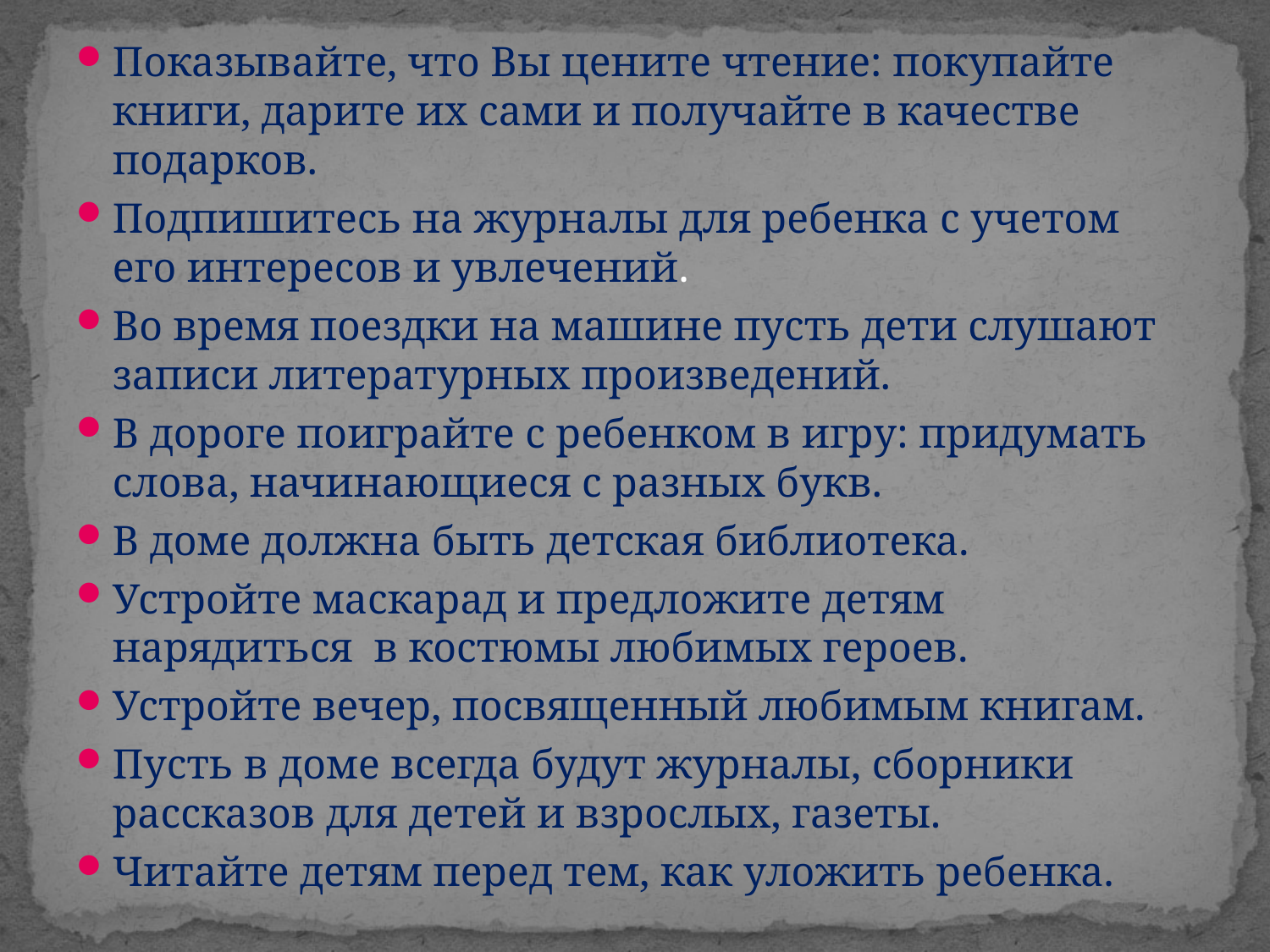

Показывайте, что Вы цените чтение: покупайте книги, дарите их сами и получайте в качестве подарков.
Подпишитесь на журналы для ребенка с учетом его интересов и увлечений.
Во время поездки на машине пусть дети слушают записи литературных произведений.
В дороге поиграйте с ребенком в игру: придумать слова, начинающиеся с разных букв.
В доме должна быть детская библиотека.
Устройте маскарад и предложите детям нарядиться  в костюмы любимых героев.
Устройте вечер, посвященный любимым книгам.
Пусть в доме всегда будут журналы, сборники рассказов для детей и взрослых, газеты.
Читайте детям перед тем, как уложить ребенка.